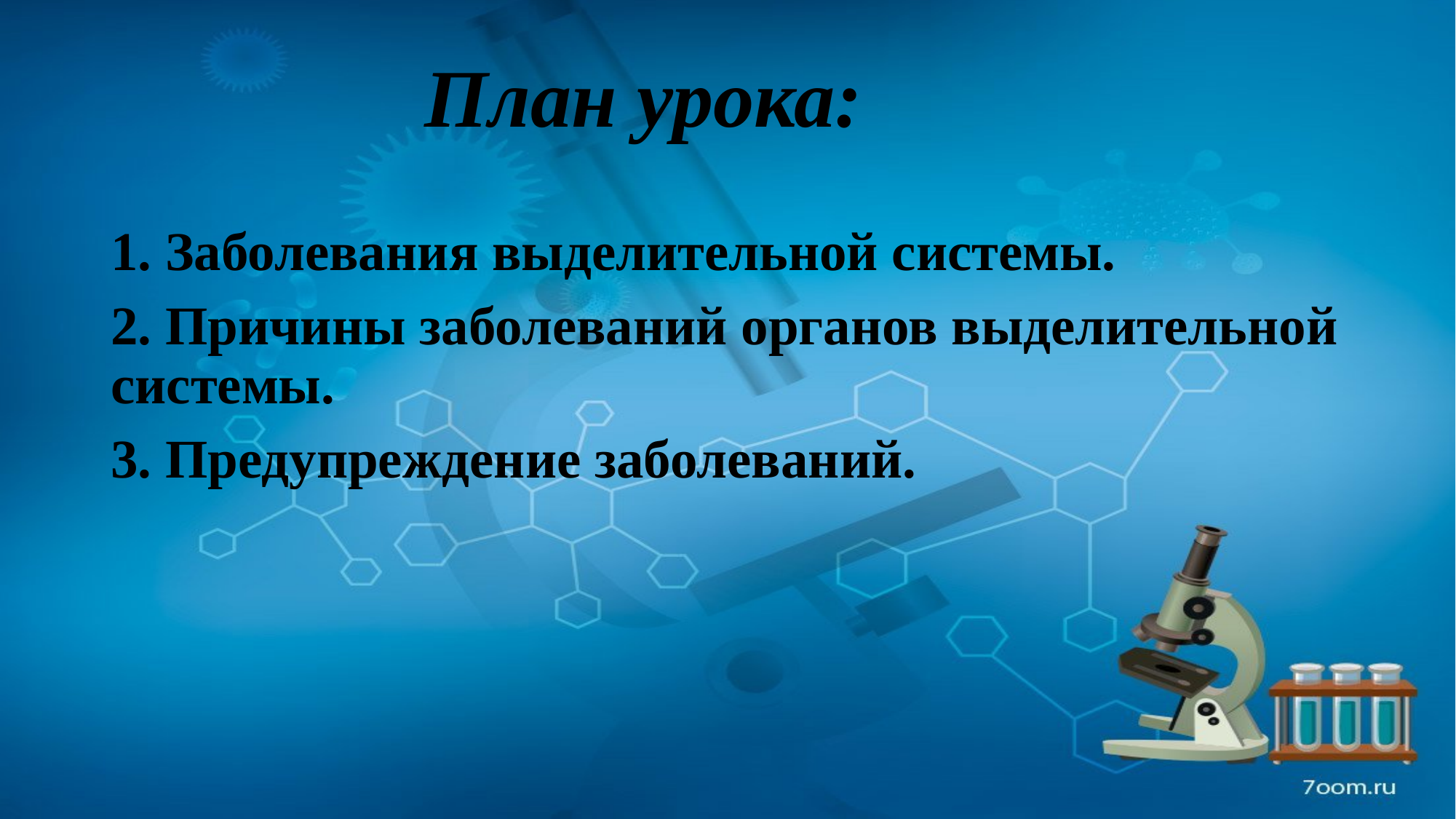

# План урока:
1. Заболевания выделительной системы.
2. Причины заболеваний органов выделительной системы.
3. Предупреждение заболеваний.